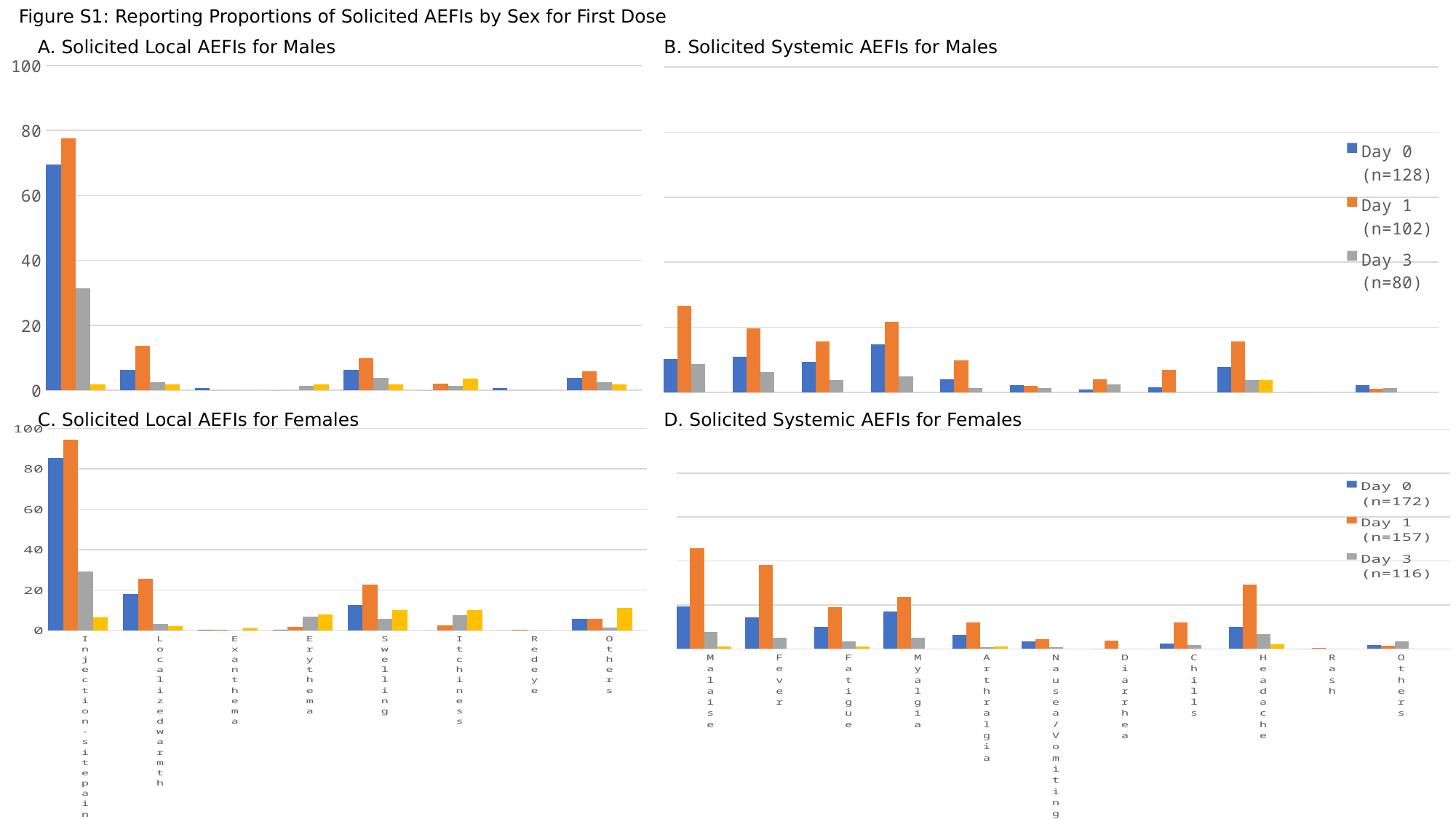

Figure S1: Reporting Proportions of Solicited AEFIs by Sex for First Dose
A. Solicited Local AEFIs for Males
B. Solicited Systemic AEFIs for Males

### Chart

| Category | Day 0 | Day 1 | Day 3 | Day 7 |
|---|---|---|---|---|
|  | 69.5 | None | None | None |
|  | None | 77.5 | None | None |
| Injection-site pain | None | None | 31.3 | None |
|  | None | None | None | 1.9 |
|   | None | None | None | None |
|  | 6.3 | None | None | None |
|  | None | 13.700000000000001 | None | None |
| Localized warmth | None | None | 2.5 | None |
|  | None | None | None | 1.9 |
|   | None | None | None | None |
|  | 0.8 | None | None | None |
|  | None | 0.0 | None | None |
| Exanthema | None | None | 0.0 | None |
|  | None | None | None | 0.0 |
|   | None | None | None | None |
|  | 0.0 | None | None | None |
|  | None | 0.0 | None | None |
| Erythema | None | None | 1.3 | None |
|  | None | None | None | 1.9 |
|   | None | None | None | None |
|  | 6.3 | None | None | None |
|  | None | 9.8 | None | None |
| Swelling | None | None | 3.8 | None |
|  | None | None | None | 1.9 |
|   | None | None | None | None |
|  | 0.0 | None | None | None |
|  | None | 2.0 | None | None |
| Itchiness | None | None | 1.3 | None |
|  | None | None | None | 3.6999999999999997 |
|   | None | None | None | None |
|  | 0.8 | None | None | None |
|  | None | 0.0 | None | None |
| Red eye | None | None | 0.0 | None |
|  | None | None | None | 0.0 |
|   | None | None | None | None |
|  | 3.9 | None | None | None |
|  | None | 5.8999999999999995 | None | None |
| Others | None | None | 2.5 | None |
|  | None | None | None | 1.9 |
|   | None | None | None | None |

### Chart

| Category | Day 0 | Day 1 | Day 3 | Day 7 |
|---|---|---|---|---|
|  | 10.2 | None | None | None |
|  | None | 26.5 | None | None |
| Malaise | None | None | 8.799999999999999 | None |
|  | None | None | None | 0.0 |
|   | None | None | None | None |
|  | 10.9 | None | None | None |
|  | None | 19.6 | None | None |
| Fever | None | None | 6.3 | None |
|  | None | None | None | 0.0 |
|   | None | None | None | None |
|  | 9.4 | None | None | None |
|  | None | 15.7 | None | None |
| Fatigue | None | None | 3.8 | None |
|  | None | None | None | 0.0 |
|   | None | None | None | None |
|  | 14.799999999999999 | None | None | None |
|  | None | 21.6 | None | None |
| Myalgia | None | None | 5.0 | None |
|  | None | None | None | 0.0 |
|   | None | None | None | None |
|  | 3.9 | None | None | None |
|  | None | 9.8 | None | None |
| Arthralgia | None | None | 1.3 | None |
|  | None | None | None | 0.0 |
|   | None | None | None | None |
|  | 2.3 | None | None | None |
|  | None | 2.0 | None | None |
| Nausea/
Vomiting | None | None | 1.3 | None |
|  | None | None | None | 0.0 |
|   | None | None | None | None |
|  | 0.8 | None | None | None |
|  | None | 3.9 | None | None |
| Diarrhea | None | None | 2.5 | None |
|  | None | None | None | 0.0 |
|   | None | None | None | None |
|  | 1.6 | None | None | None |
|  | None | 6.9 | None | None |
| Chills | None | None | 0.0 | None |
|  | None | None | None | 0.0 |
|   | None | None | None | None |
|  | 7.8 | None | None | None |
|  | None | 15.7 | None | None |
| Headache | None | None | 3.8 | None |
|  | None | None | None | 3.6999999999999997 |
|   | None | None | None | None |
|  | 0.0 | None | None | None |
|  | None | 0.0 | None | None |
| Rash | None | None | 0.0 | None |
|  | None | None | None | 0.0 |
|   | None | None | None | None |
|  | 2.3 | None | None | None |
|  | None | 1.0 | None | None |
| Others  | None | None | 1.3 | None |
|  | None | None | None | 0.0 |
|  | None | None | None | None |
|   | None | None | None | None |
C. Solicited Local AEFIs for Females
D. Solicited Systemic AEFIs for Females

### Chart

| Category | Day 0 | Day 1 | Day 3 | Day 7 |
|---|---|---|---|---|
|  | 85.5 | None | None | None |
|  | None | 94.3 | None | None |
| Injection-site pain | None | None | 29.299999999999997 | None |
|  | None | None | None | 6.7 |
|   | None | None | None | None |
|  | 18.0 | None | None | None |
|  | None | 25.5 | None | None |
| Localized warmth | None | None | 3.4000000000000004 | None |
|  | None | None | None | 2.1999999999999997 |
|   | None | None | None | None |
|  | 0.6 | None | None | None |
|  | None | 0.6 | None | None |
| Exanthema | None | None | 0.0 | None |
|  | None | None | None | 1.0999999999999999 |
|   | None | None | None | None |
|  | 0.6 | None | None | None |
|  | None | 1.9 | None | None |
| Erythema | None | None | 6.9 | None |
|  | None | None | None | 7.9 |
|   | None | None | None | None |
|  | 12.8 | None | None | None |
|  | None | 22.900000000000002 | None | None |
| Swelling | None | None | 6.0 | None |
|  | None | None | None | 10.100000000000001 |
|   | None | None | None | None |
|  | 0.0 | None | None | None |
|  | None | 2.5 | None | None |
| Itchiness | None | None | 7.8 | None |
|  | None | None | None | 10.100000000000001 |
|   | None | None | None | None |
|  | 0.0 | None | None | None |
|  | None | 0.6 | None | None |
| Red eye | None | None | 0.0 | None |
|  | None | None | None | 0.0 |
|   | None | None | None | None |
|  | 5.800000000000001 | None | None | None |
|  | None | 5.7 | None | None |
| Others | None | None | 1.7000000000000002 | None |
|  | None | None | None | 11.200000000000001 |
|   | None | None | None | None |

### Chart

| Category | Day 0 | Day 1 | Day 3 | Day 7 |
|---|---|---|---|---|
|  | 19.2 | None | None | None |
|  | None | 45.9 | None | None |
| Malaise | None | None | 7.8 | None |
|  | None | None | None | 1.0999999999999999 |
|   | None | None | None | None |
|  | 14.499999999999998 | None | None | None |
|  | None | 38.2 | None | None |
| Fever | None | None | 5.2 | None |
|  | None | None | None | 0.0 |
|   | None | None | None | None |
|  | 9.9 | None | None | None |
|  | None | 19.1 | None | None |
| Fatigue | None | None | 3.4000000000000004 | None |
|  | None | None | None | 1.0999999999999999 |
|   | None | None | None | None |
|  | 16.900000000000002 | None | None | None |
|  | None | 23.599999999999998 | None | None |
| Myalgia | None | None | 5.2 | None |
|  | None | None | None | 0.0 |
|   | None | None | None | None |
|  | 6.4 | None | None | None |
|  | None | 12.1 | None | None |
| Arthralgia | None | None | 0.8999999999999999 | None |
|  | None | None | None | 1.0999999999999999 |
|   | None | None | None | None |
|  | 3.5000000000000004 | None | None | None |
|  | None | 4.5 | None | None |
| Nausea/
Vomiting | None | None | 0.8999999999999999 | None |
|  | None | None | None | 0.0 |
|   | None | None | None | None |
|  | 0.0 | None | None | None |
|  | None | 3.8 | None | None |
| Diarrhea | None | None | 0.0 | None |
|  | None | None | None | 0.0 |
|   | None | None | None | None |
|  | 2.3 | None | None | None |
|  | None | 12.1 | None | None |
| Chills | None | None | 1.7000000000000002 | None |
|  | None | None | None | 0.0 |
|   | None | None | None | None |
|  | 9.9 | None | None | None |
|  | None | 29.299999999999997 | None | None |
| Headache | None | None | 6.9 | None |
|  | None | None | None | 2.1999999999999997 |
|   | None | None | None | None |
|  | 0.0 | None | None | None |
|  | None | 0.6 | None | None |
| Rash | None | None | 0.0 | None |
|  | None | None | None | 0.0 |
|   | None | None | None | None |
|  | 1.7000000000000002 | None | None | None |
|  | None | 1.3 | None | None |
| Others  | None | None | 3.4000000000000004 | None |
|  | None | None | None | 0.0 |
|  | None | None | None | None |
|   | None | None | None | None |